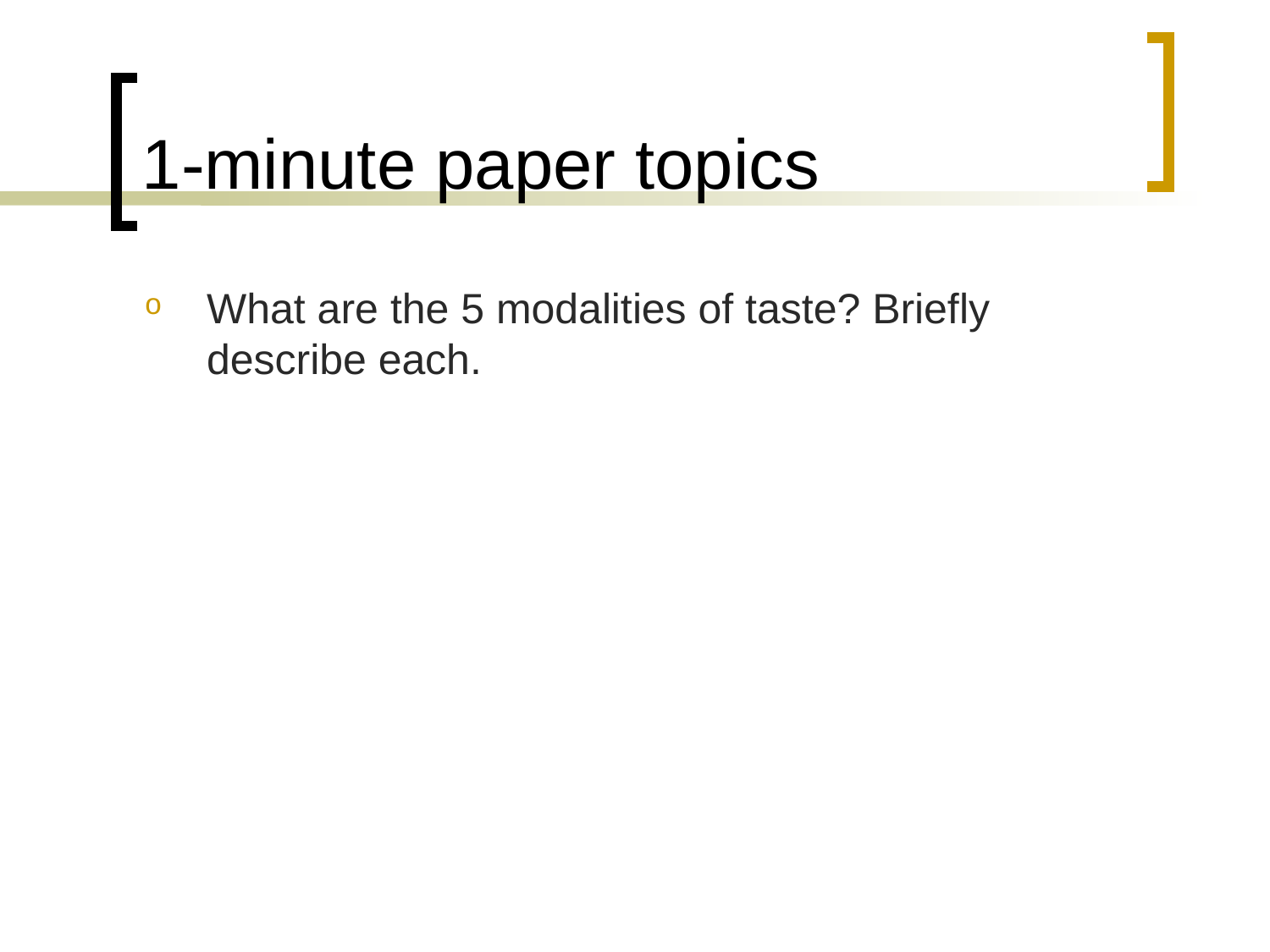

# 1-minute paper topics
What are the 5 modalities of taste? Briefly describe each.